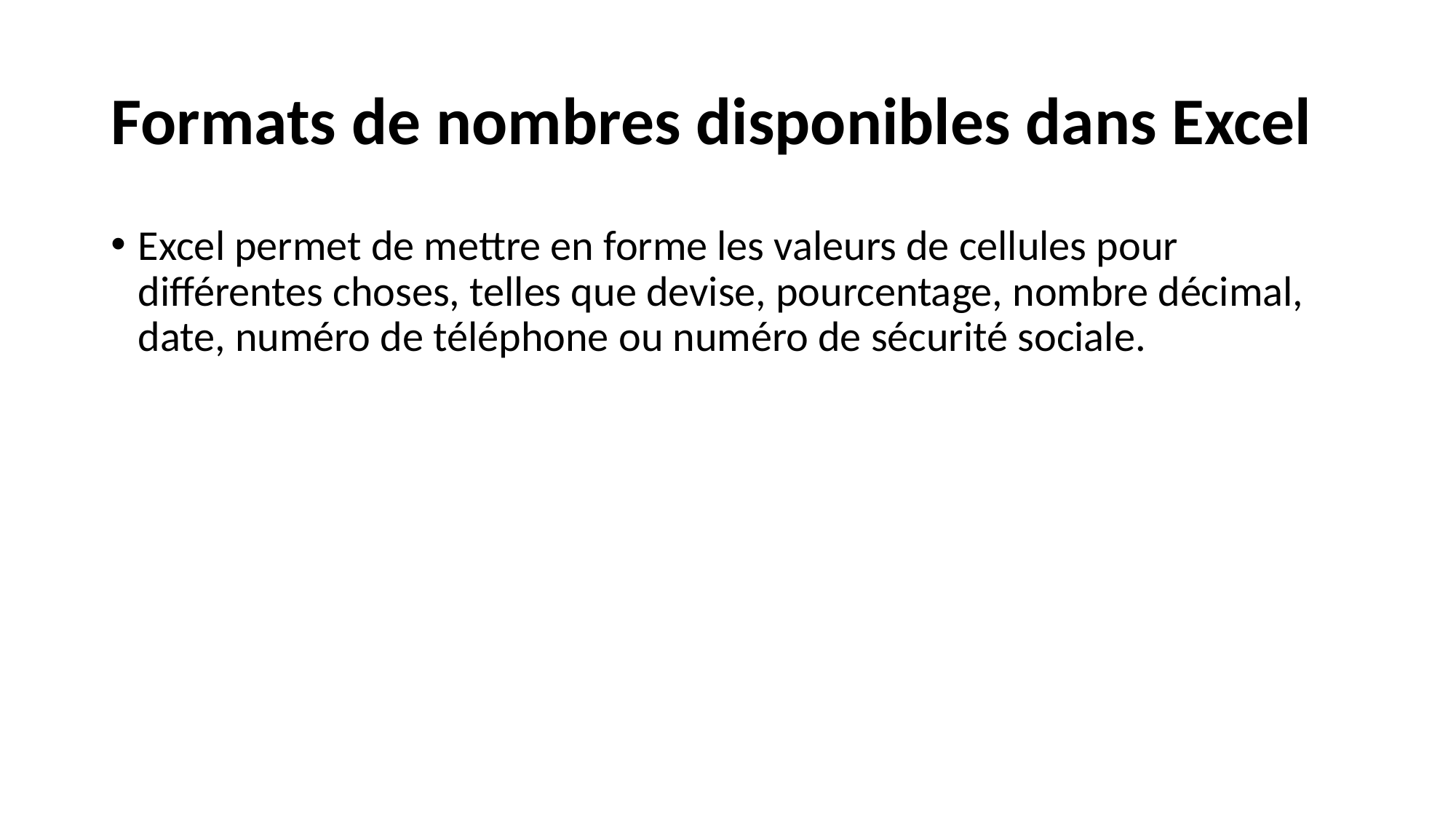

# Formats de nombres disponibles dans Excel
Excel permet de mettre en forme les valeurs de cellules pour différentes choses, telles que devise, pourcentage, nombre décimal, date, numéro de téléphone ou numéro de sécurité sociale.